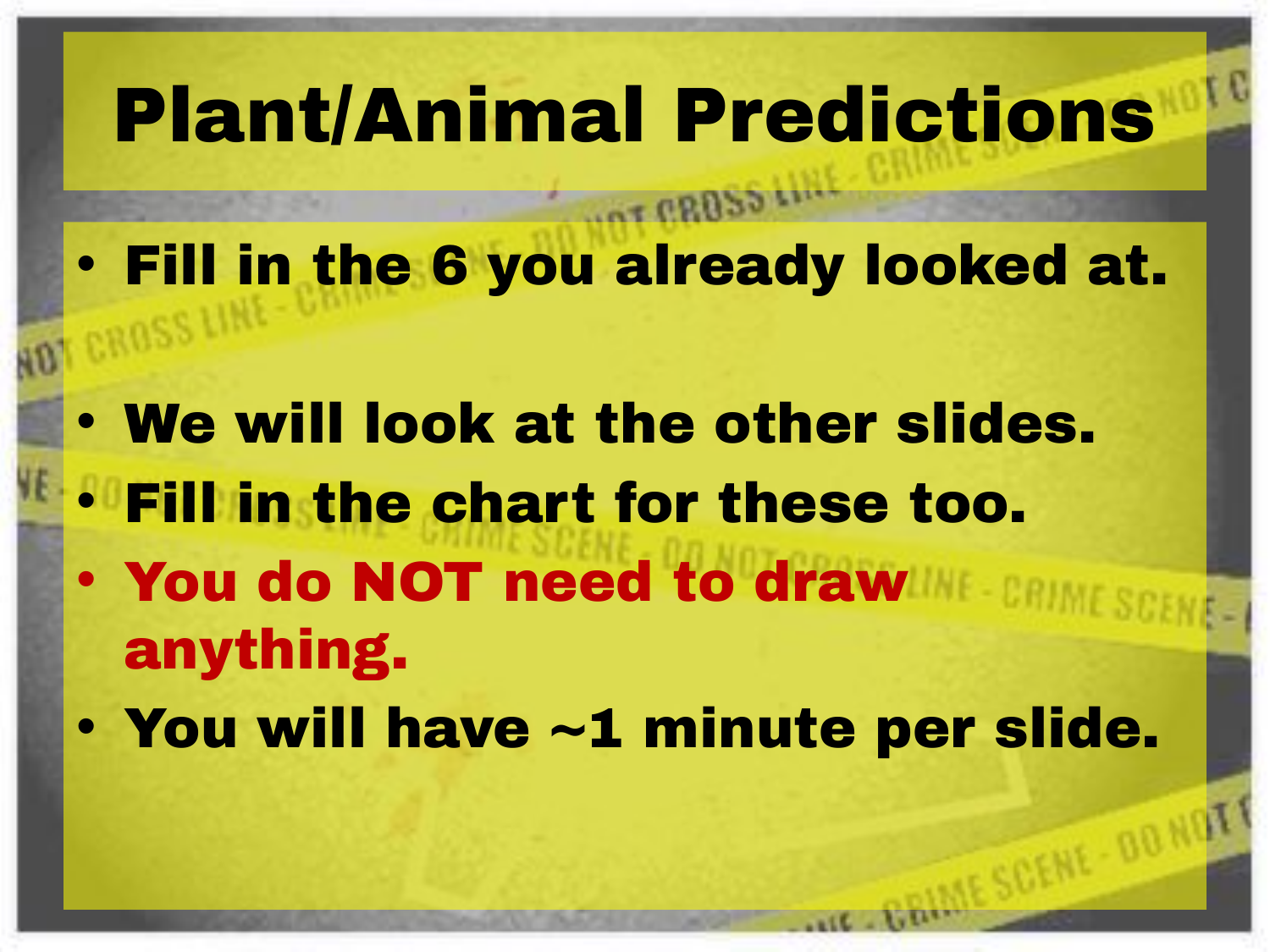

Plant/Animal Predictions
Fill in the 6 you already looked at.

We will look at the other slides.
Fill in the chart for these too.
You do NOT need to draw anything.
You will have ~1 minute per slide.